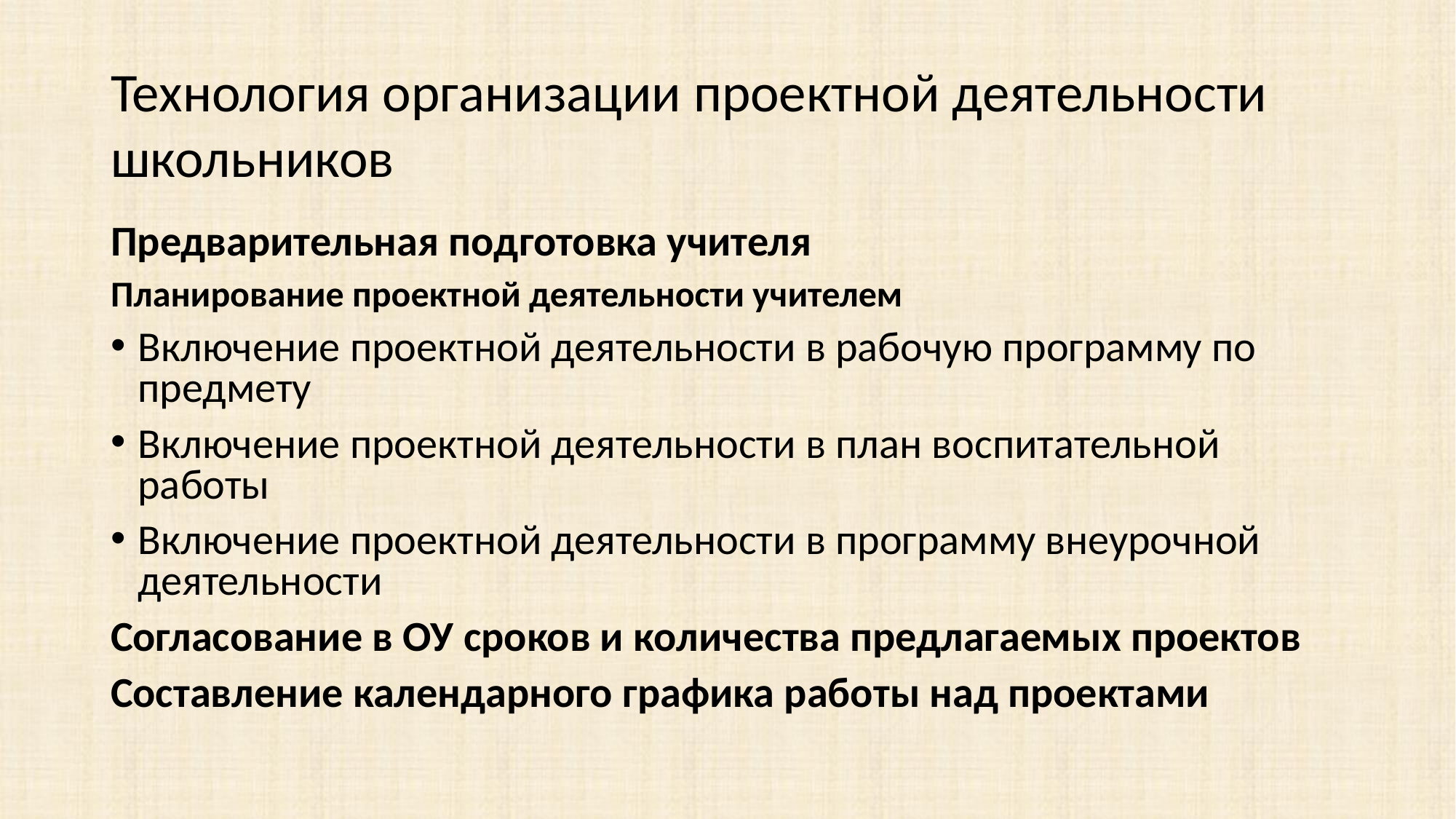

Технология организации проектной деятельности школьников
Предварительная подготовка учителя
Планирование проектной деятельности учителем
Включение проектной деятельности в рабочую программу по предмету
Включение проектной деятельности в план воспитательной работы
Включение проектной деятельности в программу внеурочной деятельности
Согласование в ОУ сроков и количества предлагаемых проектов
Составление календарного графика работы над проектами